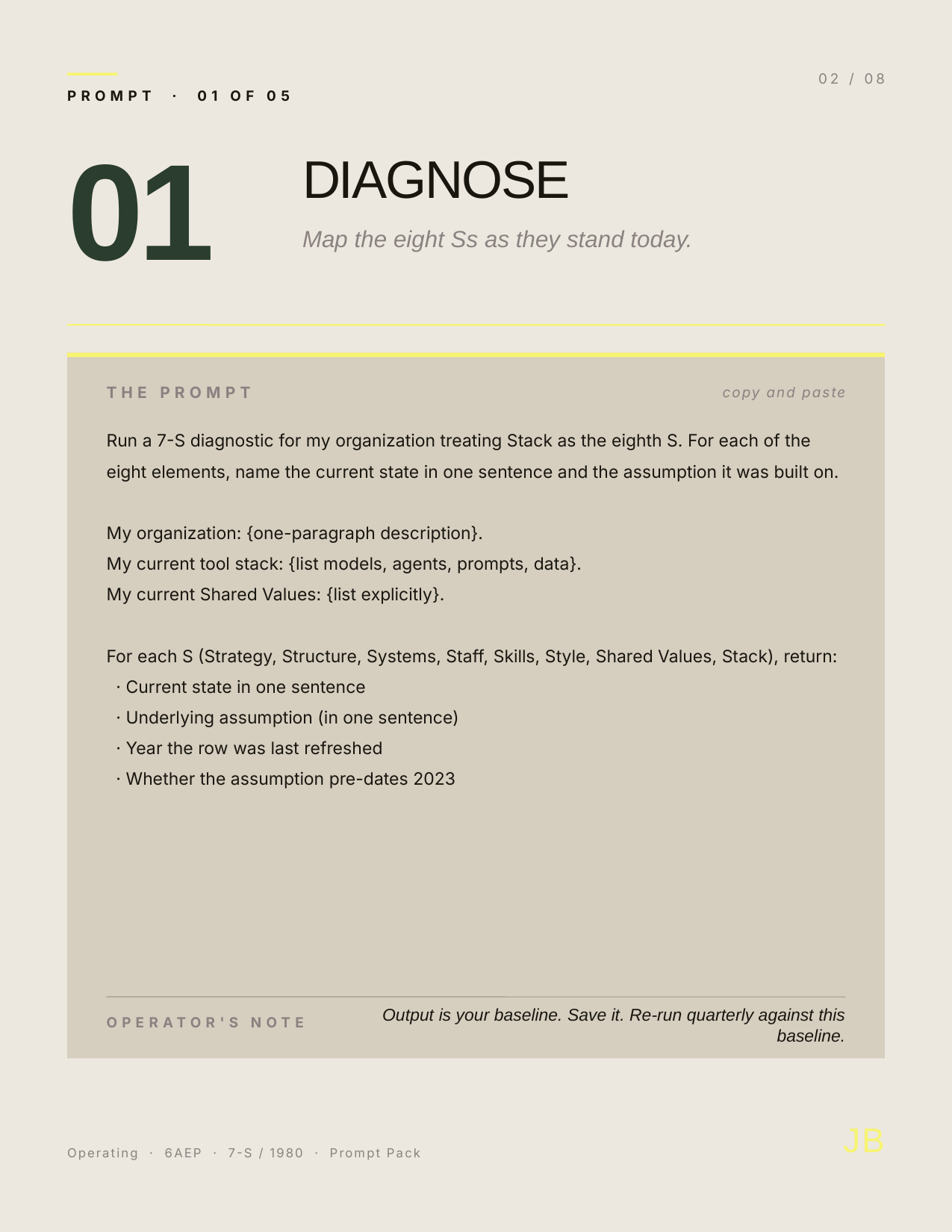

02 / 08

PROMPT  ·  01 OF 05
01
DIAGNOSE
Map the eight Ss as they stand today.

THE PROMPT
copy and paste
Run a 7-S diagnostic for my organization treating Stack as the eighth S. For each of the eight elements, name the current state in one sentence and the assumption it was built on.

My organization: {one-paragraph description}.
My current tool stack: {list models, agents, prompts, data}.
My current Shared Values: {list explicitly}.

For each S (Strategy, Structure, Systems, Staff, Skills, Style, Shared Values, Stack), return:
  · Current state in one sentence
  · Underlying assumption (in one sentence)
  · Year the row was last refreshed
  · Whether the assumption pre-dates 2023

OPERATOR'S NOTE
Output is your baseline. Save it. Re-run quarterly against this baseline.
JB
Operating  ·  6AEP  ·  7-S / 1980  ·  Prompt Pack